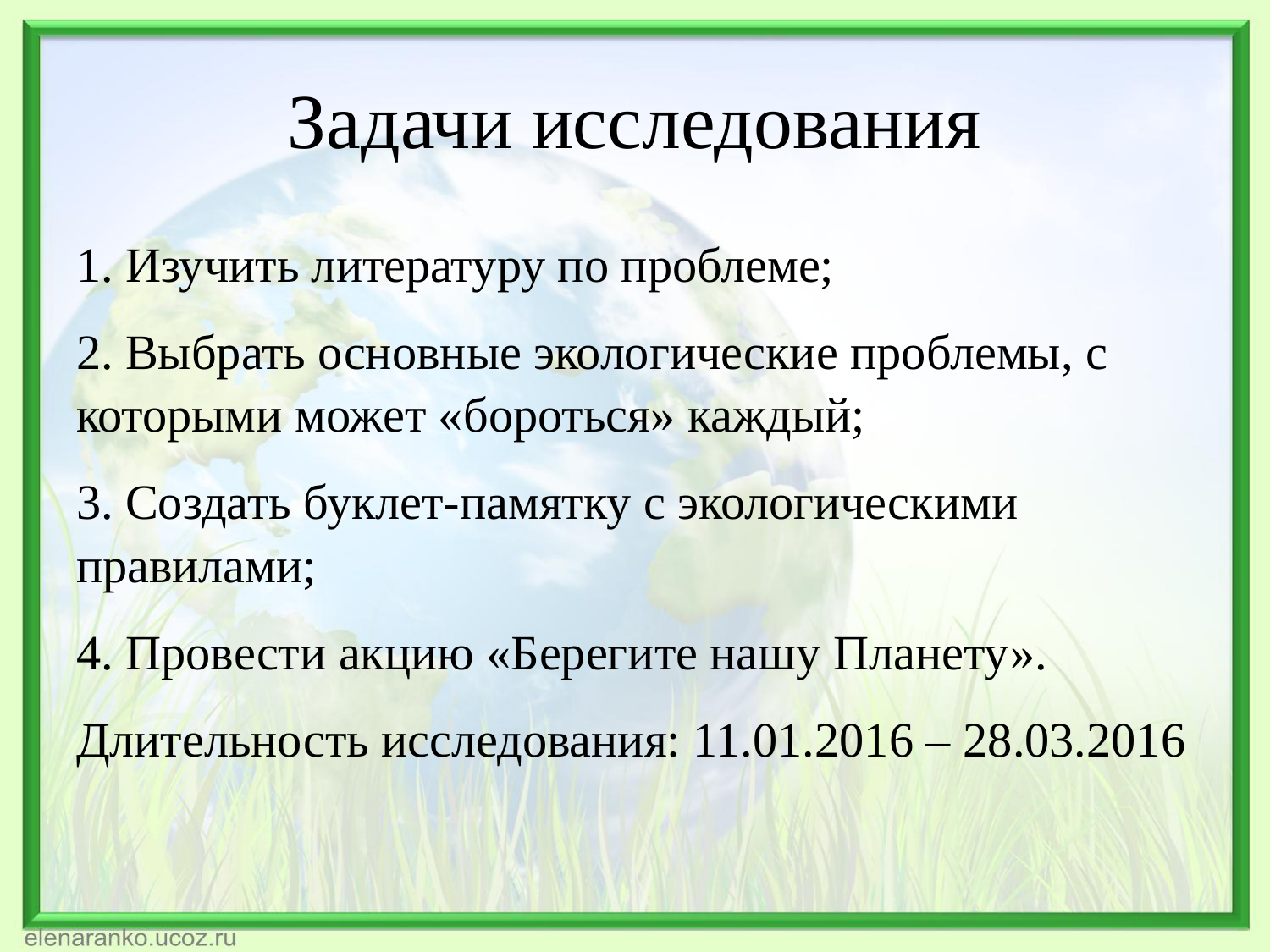

# Задачи исследования
1. Изучить литературу по проблеме;
2. Выбрать основные экологические проблемы, с которыми может «бороться» каждый;
3. Создать буклет-памятку с экологическими правилами;
4. Провести акцию «Берегите нашу Планету».
Длительность исследования: 11.01.2016 – 28.03.2016